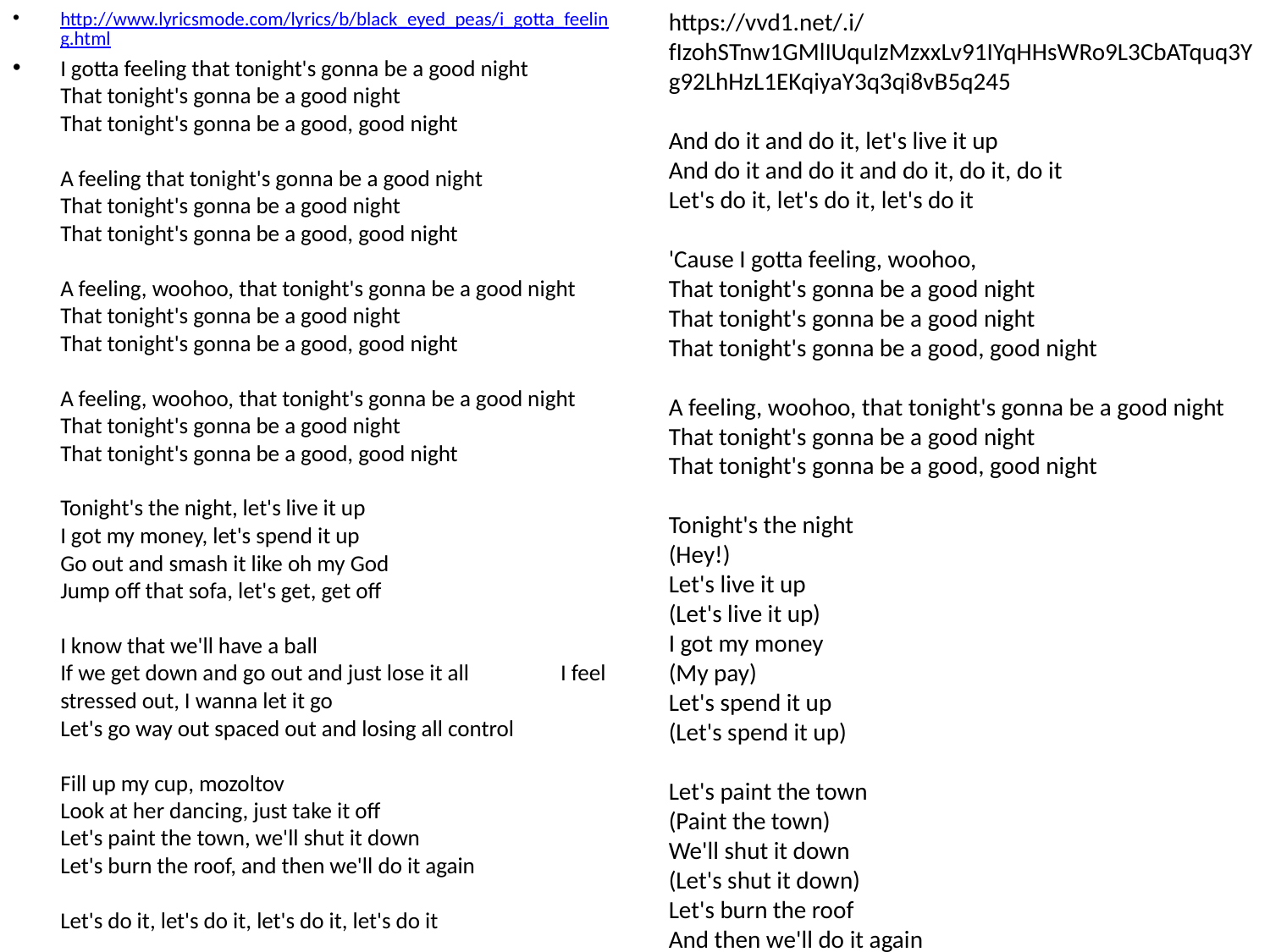

http://www.lyricsmode.com/lyrics/b/black_eyed_peas/i_gotta_feeling.html
I gotta feeling that tonight's gonna be a good night
That tonight's gonna be a good night
That tonight's gonna be a good, good night
A feeling that tonight's gonna be a good night
That tonight's gonna be a good night
That tonight's gonna be a good, good night
A feeling, woohoo, that tonight's gonna be a good night
That tonight's gonna be a good night
That tonight's gonna be a good, good night
A feeling, woohoo, that tonight's gonna be a good night
That tonight's gonna be a good night
That tonight's gonna be a good, good night
Tonight's the night, let's live it up
I got my money, let's spend it up
Go out and smash it like oh my God
Jump off that sofa, let's get, get off
I know that we'll have a ball
If we get down and go out and just lose it all                  I feel stressed out, I wanna let it go
Let's go way out spaced out and losing all control
Fill up my cup, mozoltov
Look at her dancing, just take it off
Let's paint the town, we'll shut it down
Let's burn the roof, and then we'll do it again
Let's do it, let's do it, let's do it, let's do it
https://vvd1.net/.i/fIzohSTnw1GMlIUquIzMzxxLv91IYqHHsWRo9L3CbATquq3Yg92LhHzL1EKqiyaY3q3qi8vB5q245

And do it and do it, let's live it up
And do it and do it and do it, do it, do it
Let's do it, let's do it, let's do it
'Cause I gotta feeling, woohoo,
That tonight's gonna be a good night
That tonight's gonna be a good night
That tonight's gonna be a good, good night
A feeling, woohoo, that tonight's gonna be a good night
That tonight's gonna be a good night
That tonight's gonna be a good, good night
Tonight's the night
(Hey!)
Let's live it up
(Let's live it up)
I got my money
(My pay)
Let's spend it up
(Let's spend it up)
Let's paint the town
(Paint the town)
We'll shut it down
(Let's shut it down)
Let's burn the roof
And then we'll do it again